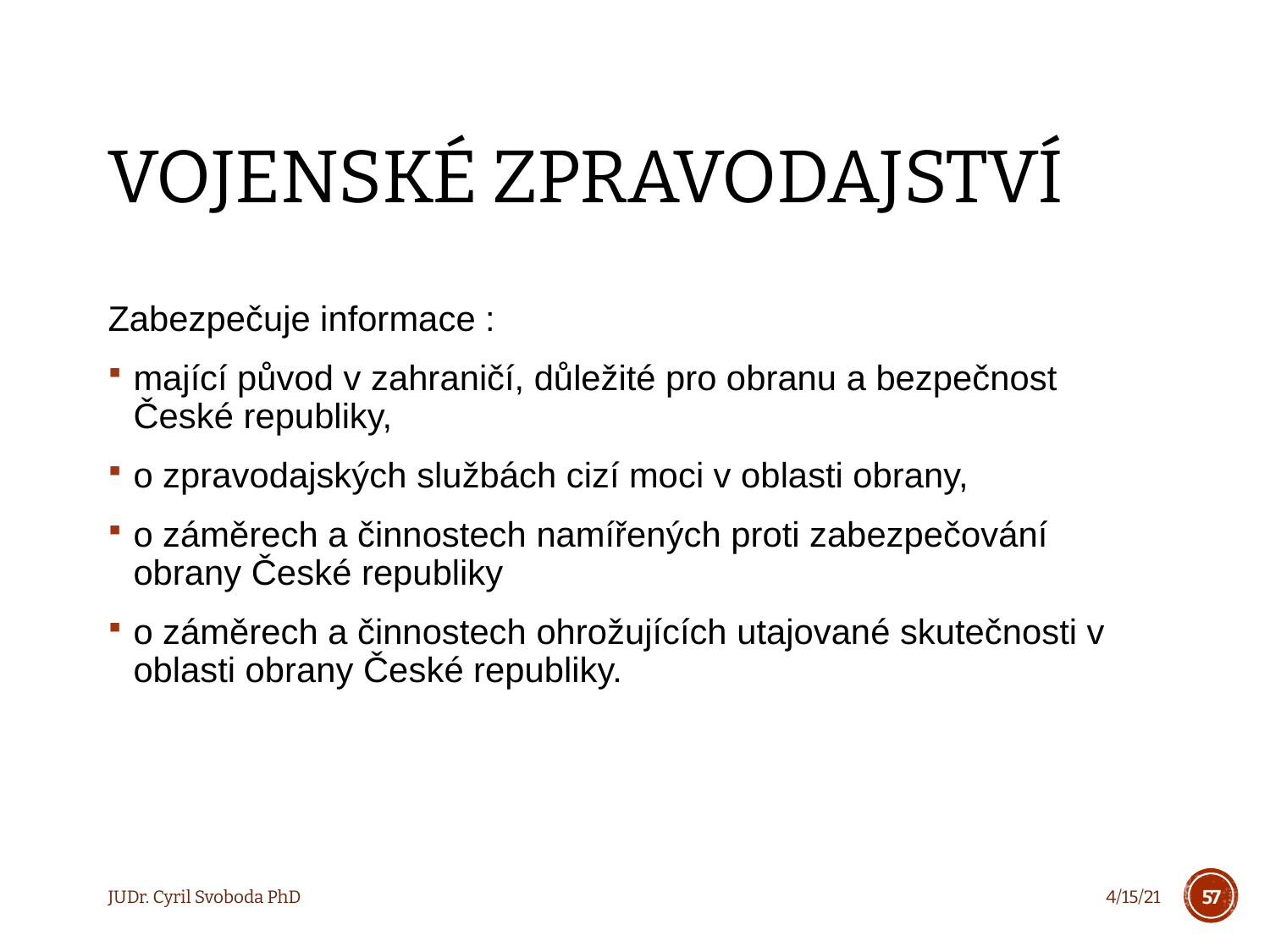

# Vojenské zpravodajství
Zabezpečuje informace :
mající původ v zahraničí, důležité pro obranu a bezpečnost České republiky,
o zpravodajských službách cizí moci v oblasti obrany,
o záměrech a činnostech namířených proti zabezpečování obrany České republiky
o záměrech a činnostech ohrožujících utajované skutečnosti v oblasti obrany České republiky.

JUDr. Cyril Svoboda PhD
4/15/21
57